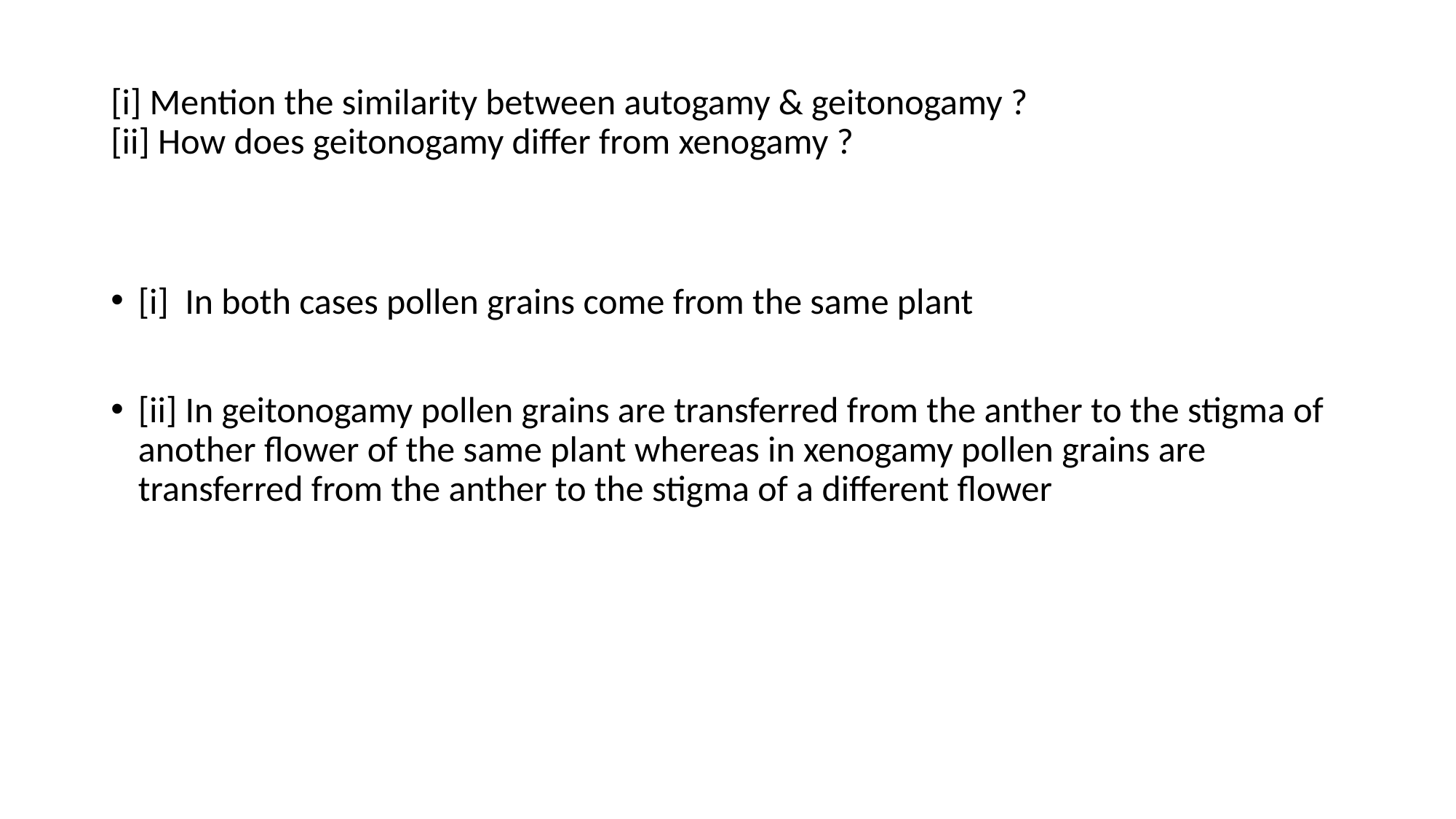

# [i] Mention the similarity between autogamy & geitonogamy ? [ii] How does geitonogamy differ from xenogamy ?

[i]  In both cases pollen grains come from the same plant

[ii] In geitonogamy pollen grains are transferred from the anther to the stigma of another flower of the same plant whereas in xenogamy pollen grains are transferred from the anther to the stigma of a different flower